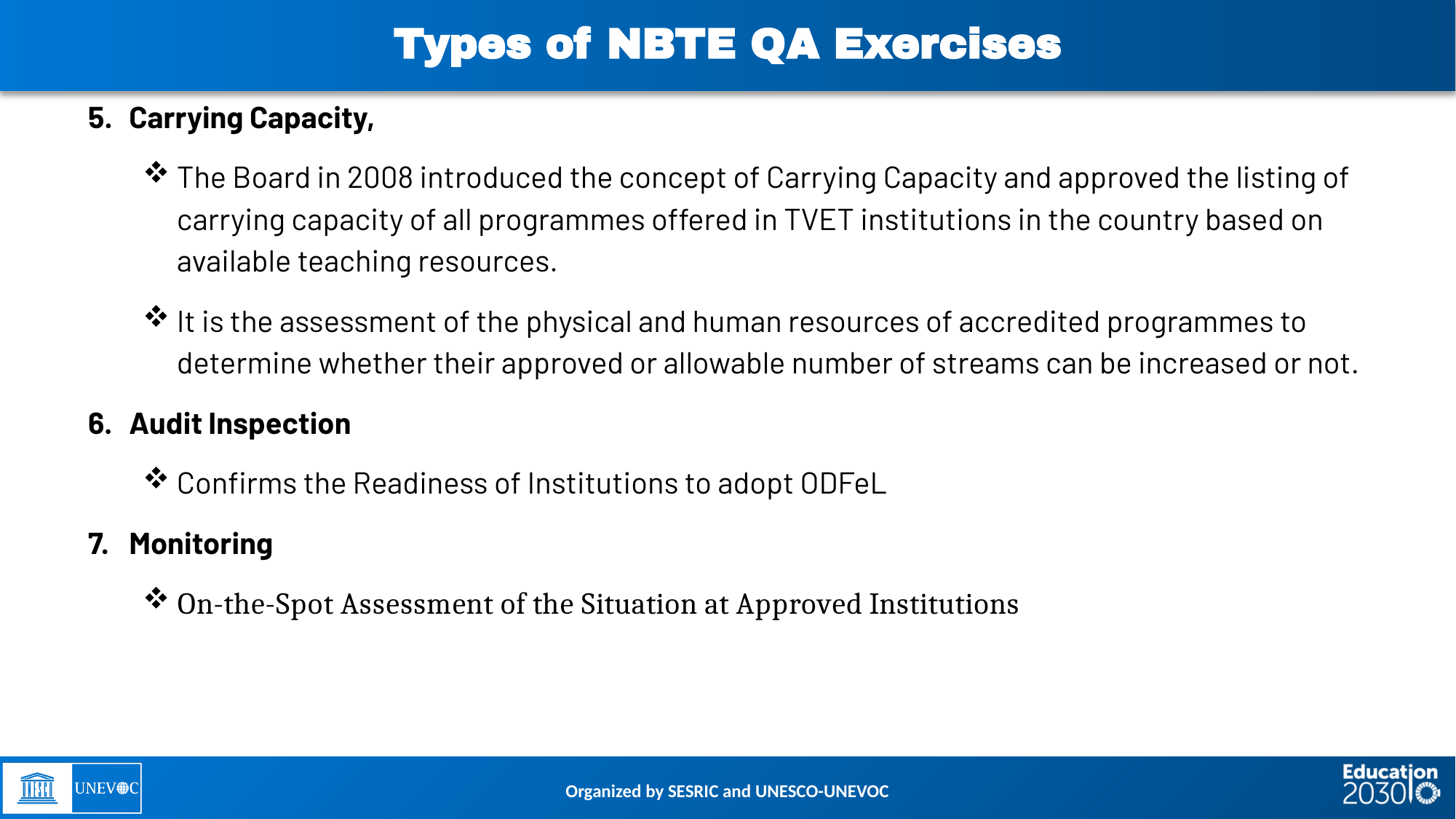

# Types of NBTE QA Exercises
Carrying Capacity,
The Board in 2008 introduced the concept of Carrying Capacity and approved the listing of carrying capacity of all programmes offered in TVET institutions in the country based on available teaching resources.
It is the assessment of the physical and human resources of accredited programmes to determine whether their approved or allowable number of streams can be increased or not.
Audit Inspection
Confirms the Readiness of Institutions to adopt ODFeL
Monitoring
On-the-Spot Assessment of the Situation at Approved Institutions